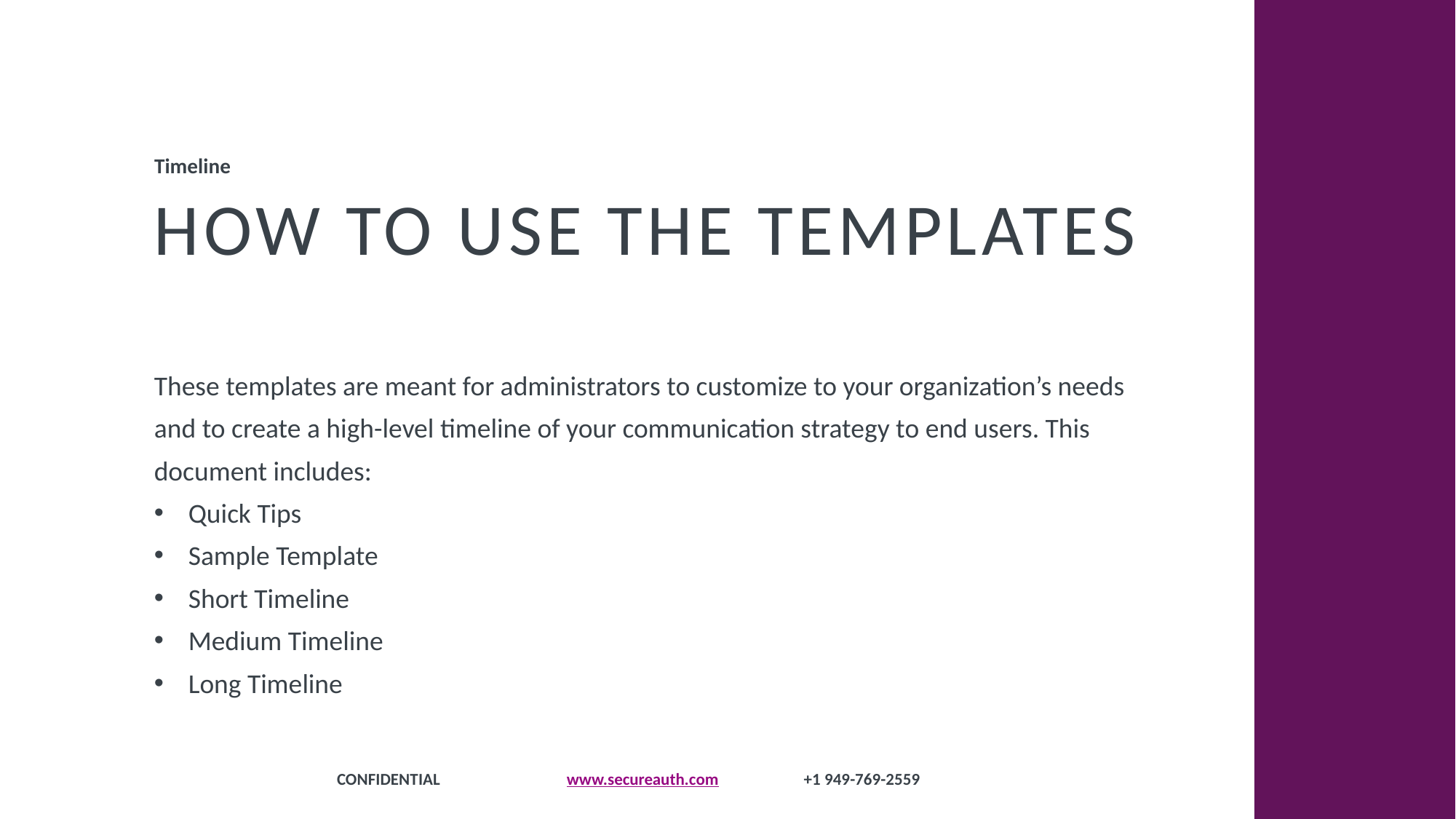

Timeline
# HOW TO USE THE TEMPLATES
These templates are meant for administrators to customize to your organization’s needs and to create a high-level timeline of your communication strategy to end users. This document includes:
Quick Tips
Sample Template
Short Timeline
Medium Timeline
Long Timeline
 CONFIDENTIAL 	    www.secureauth.com  	         +1 949-769-2559